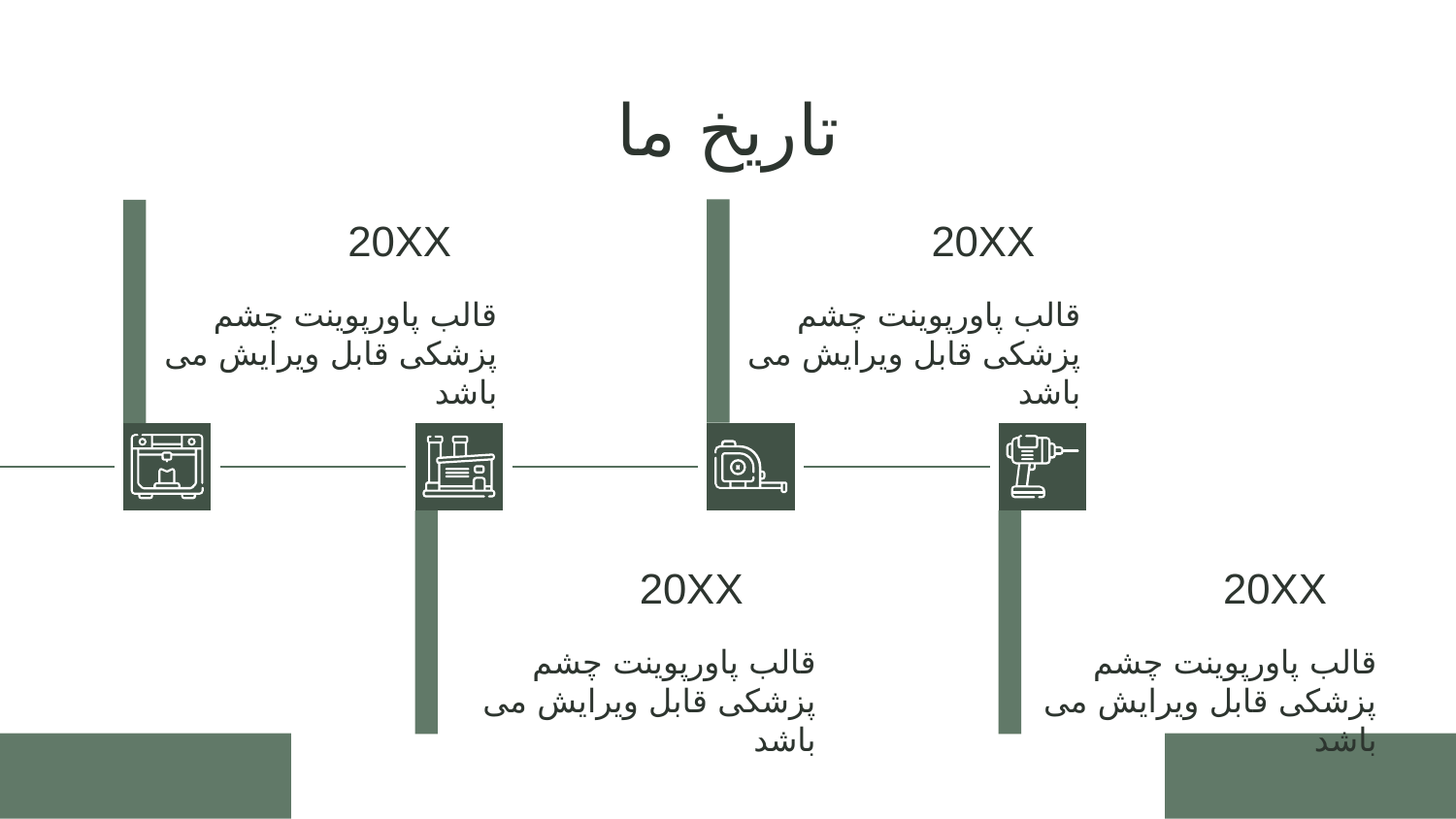

# تاریخ ما

20XX
20XX
قالب پاورپوینت چشم پزشکی قابل ویرایش می باشد
قالب پاورپوینت چشم پزشکی قابل ویرایش می باشد

20XX
20XX
قالب پاورپوینت چشم پزشکی قابل ویرایش می باشد
قالب پاورپوینت چشم پزشکی قابل ویرایش می باشد